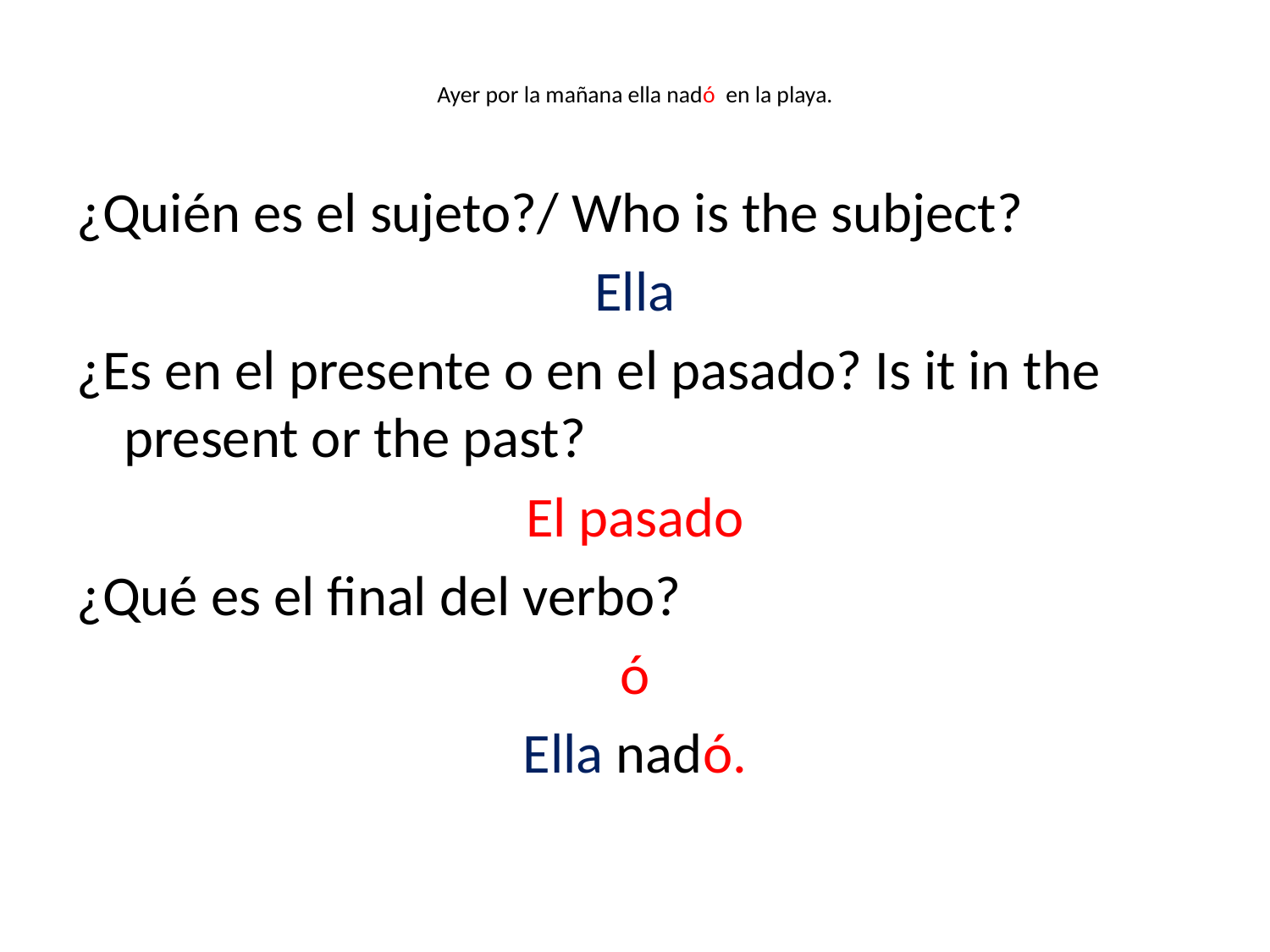

# Ayer por la mañana ella nadó  en la playa.
¿Quién es el sujeto?/ Who is the subject?
Ella
¿Es en el presente o en el pasado? Is it in the present or the past?
El pasado
¿Qué es el final del verbo?
ó
Ella nadó.